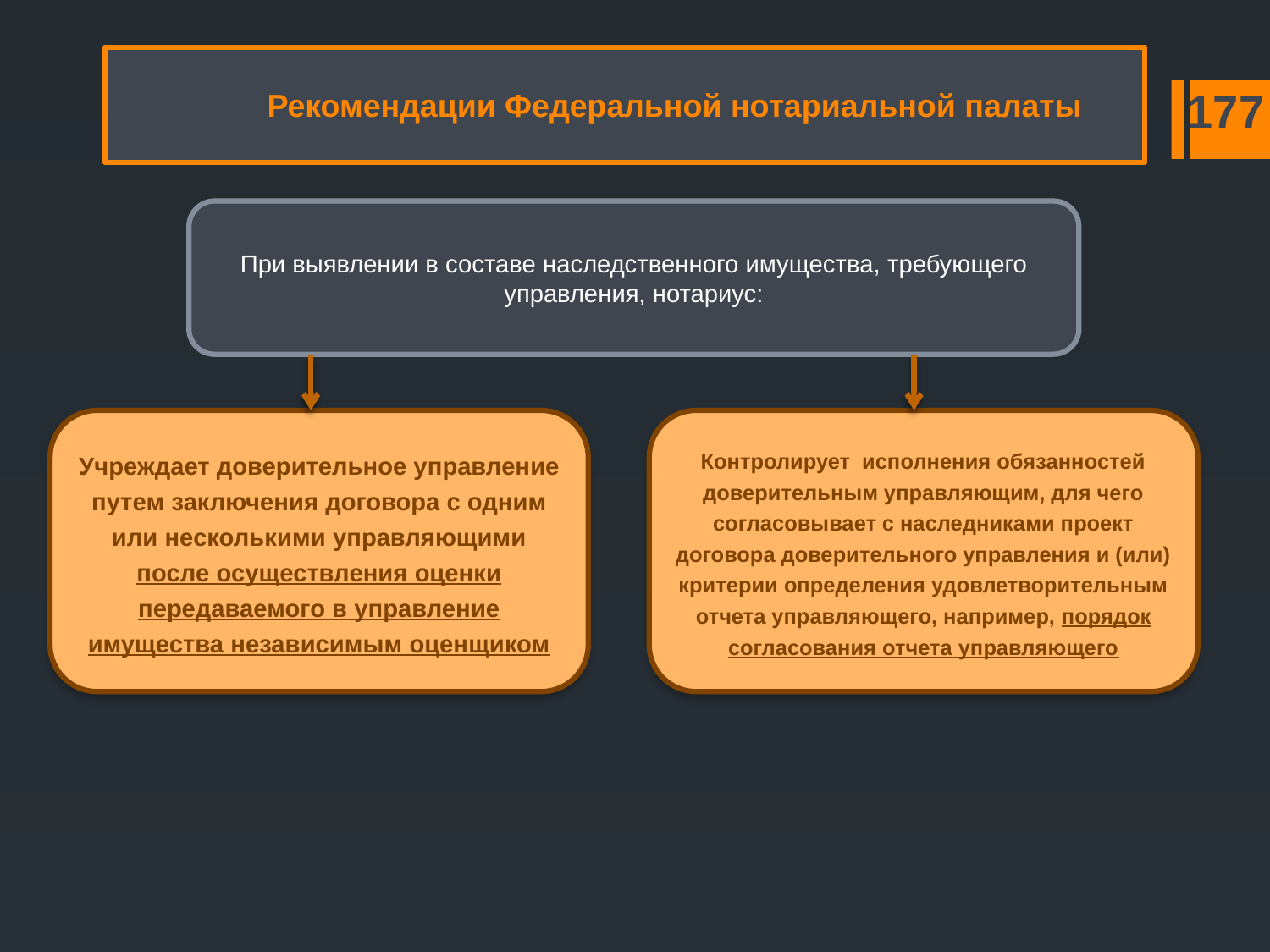

Рекомендации Федеральной нотариальной палаты
177
При выявлении в составе наследственного имущества, требующего управления, нотариус:
Учреждает доверительное управление путем заключения договора с одним или несколькими управляющими после осуществления оценки передаваемого в управление имущества независимым оценщиком
Контролирует  исполнения обязанностей доверительным управляющим, для чего согласовывает с наследниками проект договора доверительного управления и (или) критерии определения удовлетворительным отчета управляющего, например, порядок согласования отчета управляющего